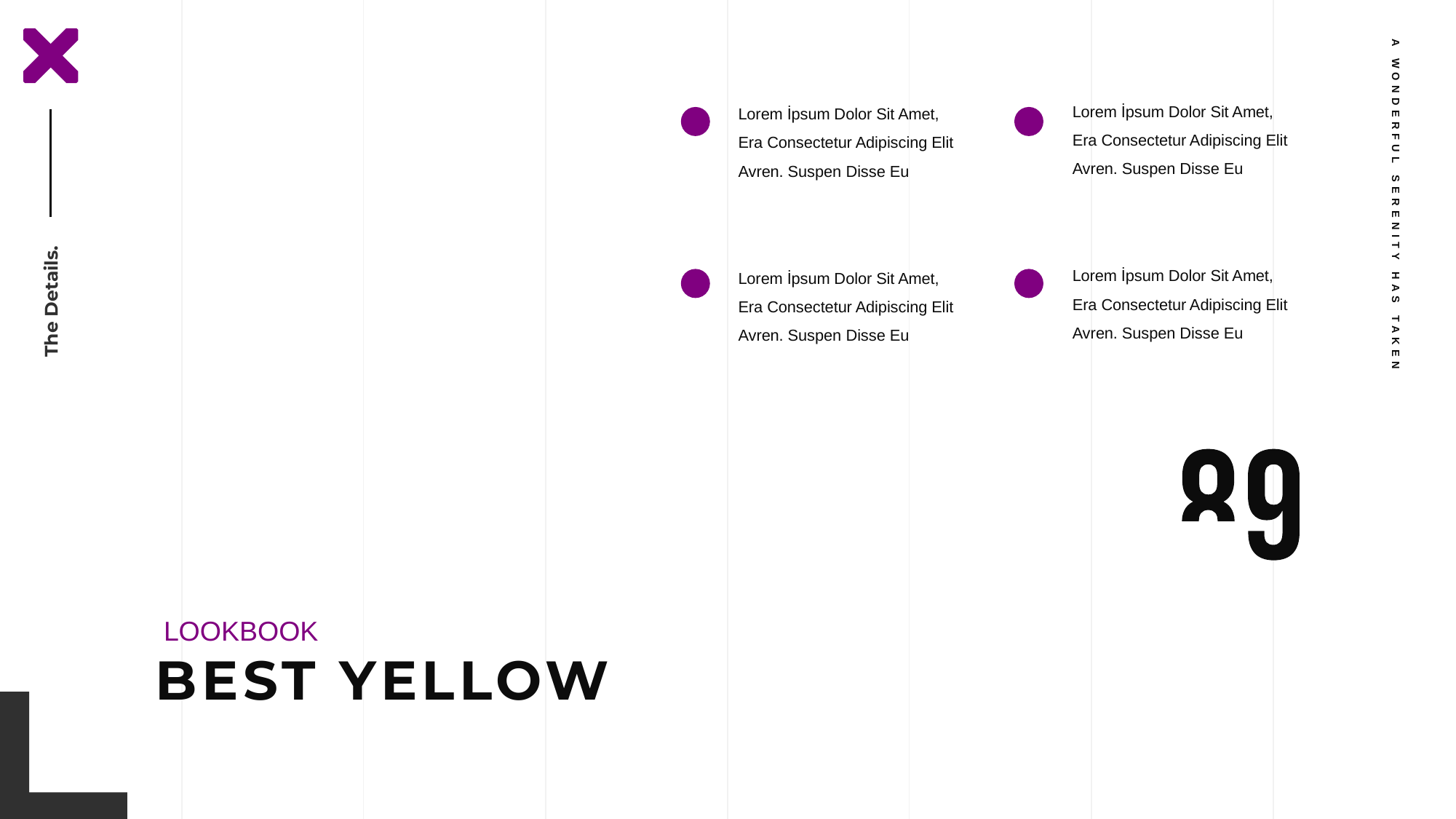

Lorem İpsum Dolor Sit Amet, Era Consectetur Adipiscing Elit Avren. Suspen Disse Eu
Lorem İpsum Dolor Sit Amet, Era Consectetur Adipiscing Elit Avren. Suspen Disse Eu

A WONDERFUL SERENITY HAS TAKEN
The Details.
Lorem İpsum Dolor Sit Amet, Era Consectetur Adipiscing Elit Avren. Suspen Disse Eu
Lorem İpsum Dolor Sit Amet, Era Consectetur Adipiscing Elit Avren. Suspen Disse Eu

LOOKBOOK
BEST YELLOW